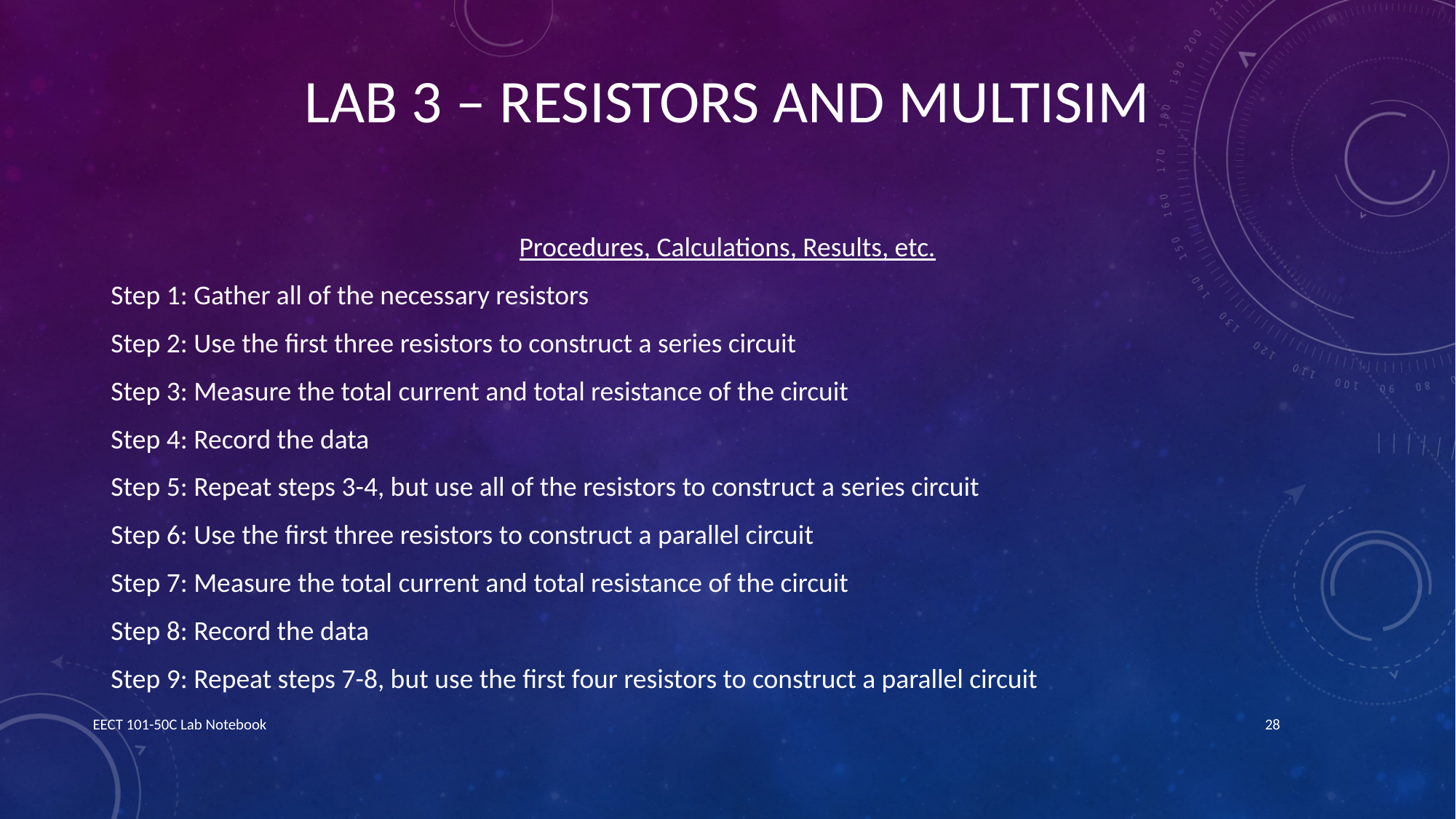

# Lab 3 – Resistors and Multisim
Procedures, Calculations, Results, etc.
Step 1: Gather all of the necessary resistors
Step 2: Use the first three resistors to construct a series circuit
Step 3: Measure the total current and total resistance of the circuit
Step 4: Record the data
Step 5: Repeat steps 3-4, but use all of the resistors to construct a series circuit
Step 6: Use the first three resistors to construct a parallel circuit
Step 7: Measure the total current and total resistance of the circuit
Step 8: Record the data
Step 9: Repeat steps 7-8, but use the first four resistors to construct a parallel circuit
EECT 101-50C Lab Notebook
28